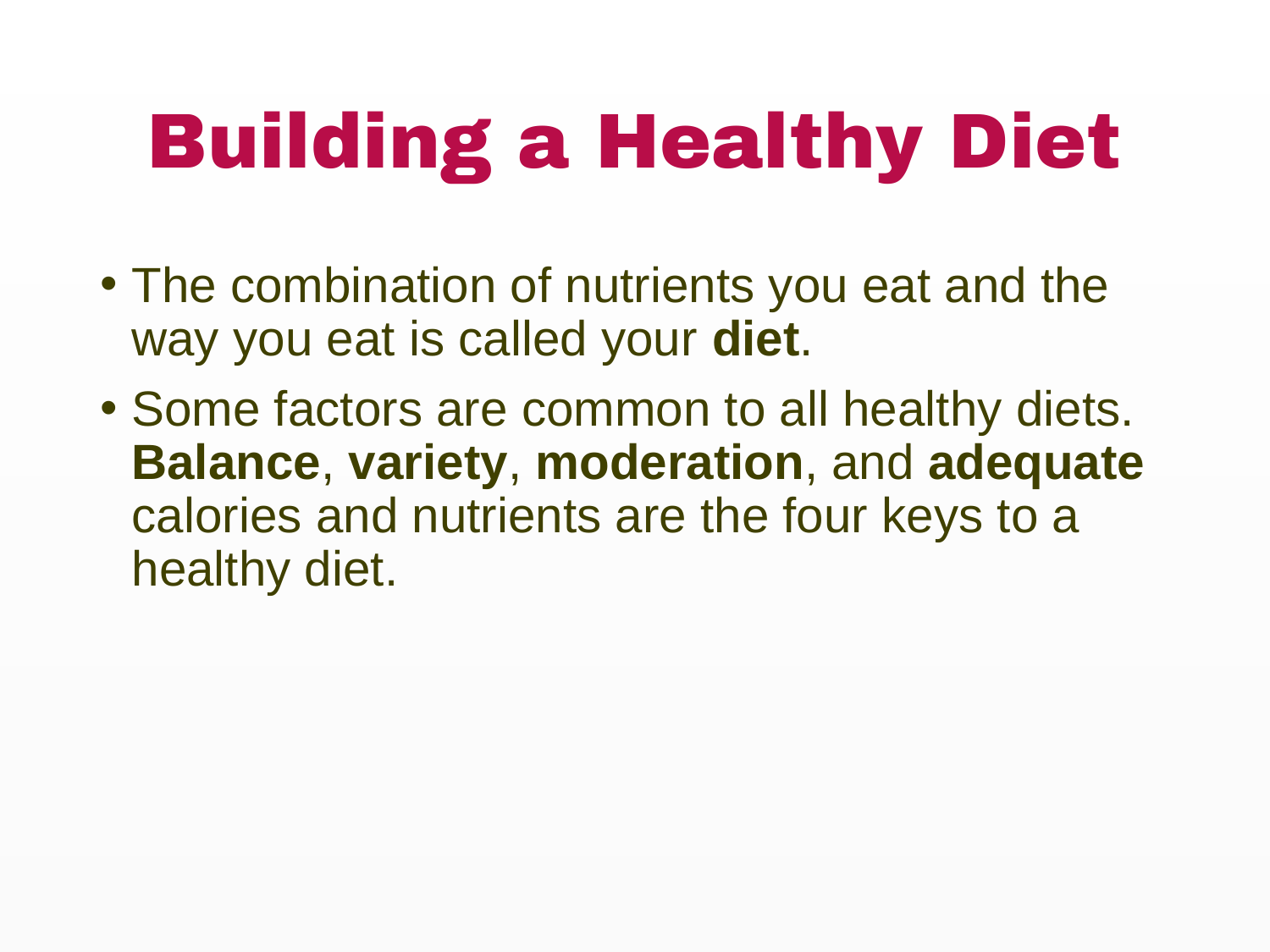

# Building a Healthy Diet
The combination of nutrients you eat and the way you eat is called your diet.
Some factors are common to all healthy diets. Balance, variety, moderation, and adequate calories and nutrients are the four keys to a healthy diet.